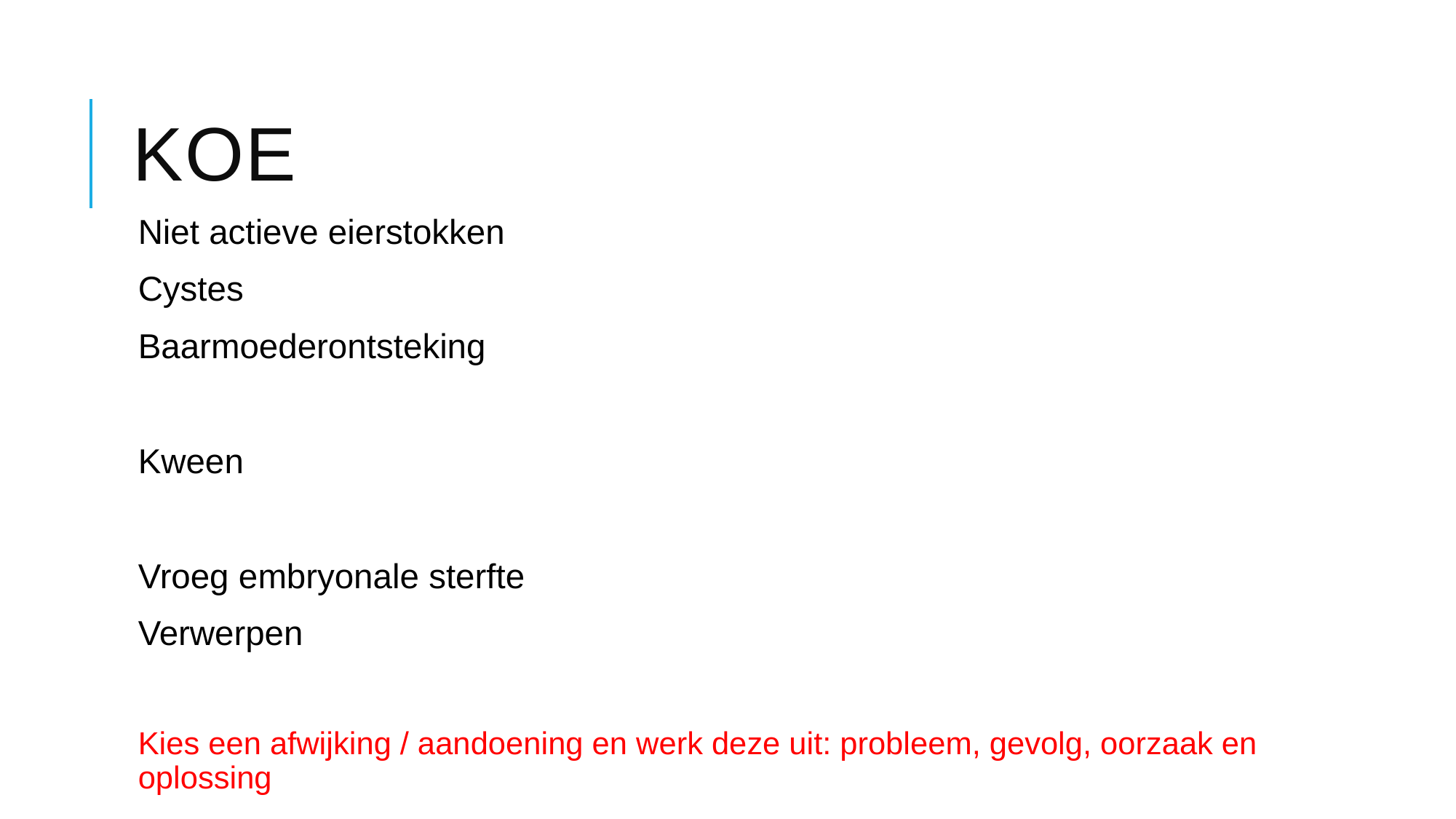

# Koe
Niet actieve eierstokken
Cystes
Baarmoederontsteking

Kween

Vroeg embryonale sterfte
Verwerpen

Kies een afwijking / aandoening en werk deze uit: probleem, gevolg, oorzaak en oplossing